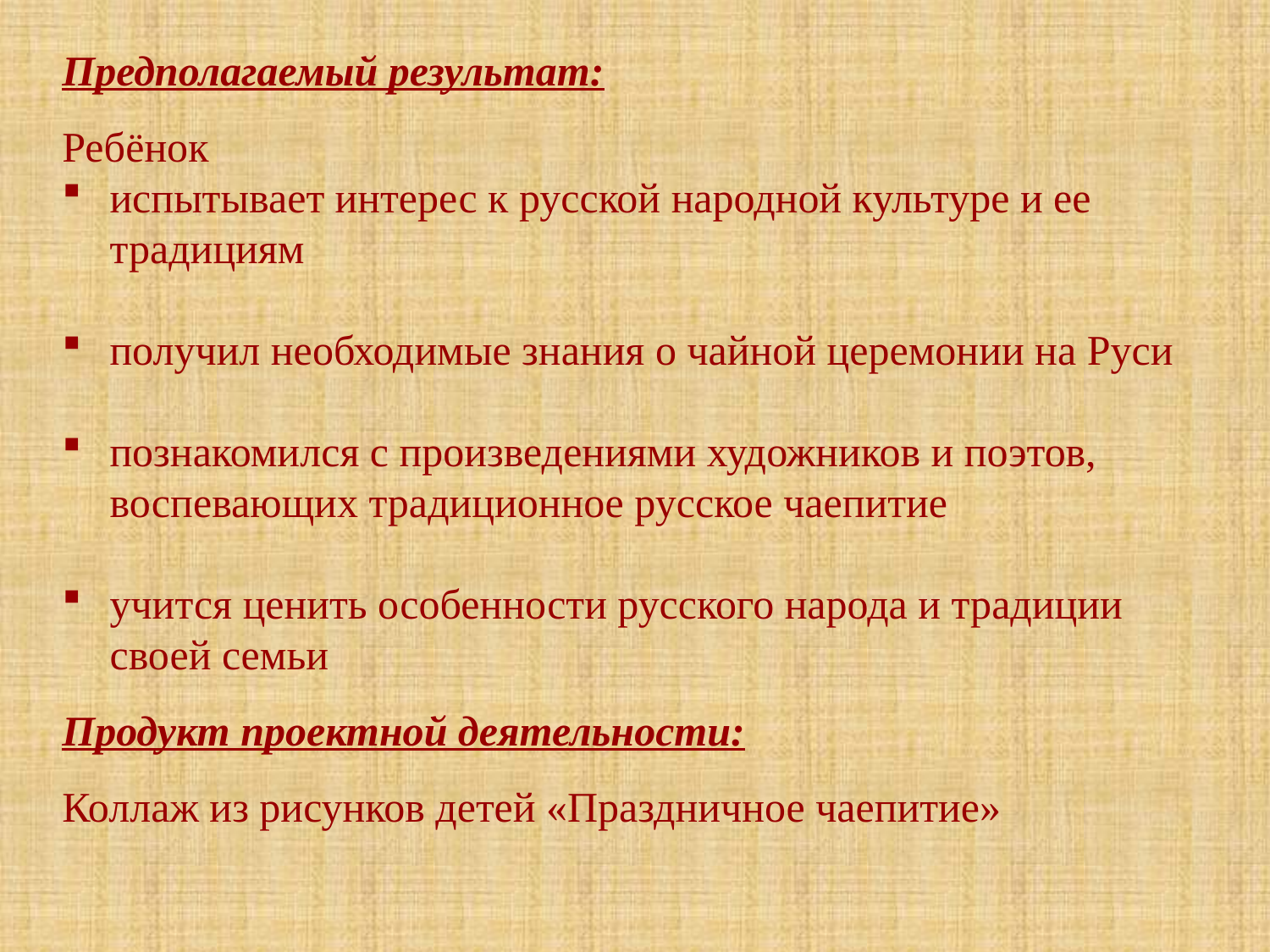

Предполагаемый результат:

Ребёнок
испытывает интерес к русской народной культуре и ее традициям

получил необходимые знания о чайной церемонии на Руси

познакомился с произведениями художников и поэтов, воспевающих традиционное русское чаепитие

учится ценить особенности русского народа и традиции своей семьи

Продукт проектной деятельности:

Коллаж из рисунков детей «Праздничное чаепитие»